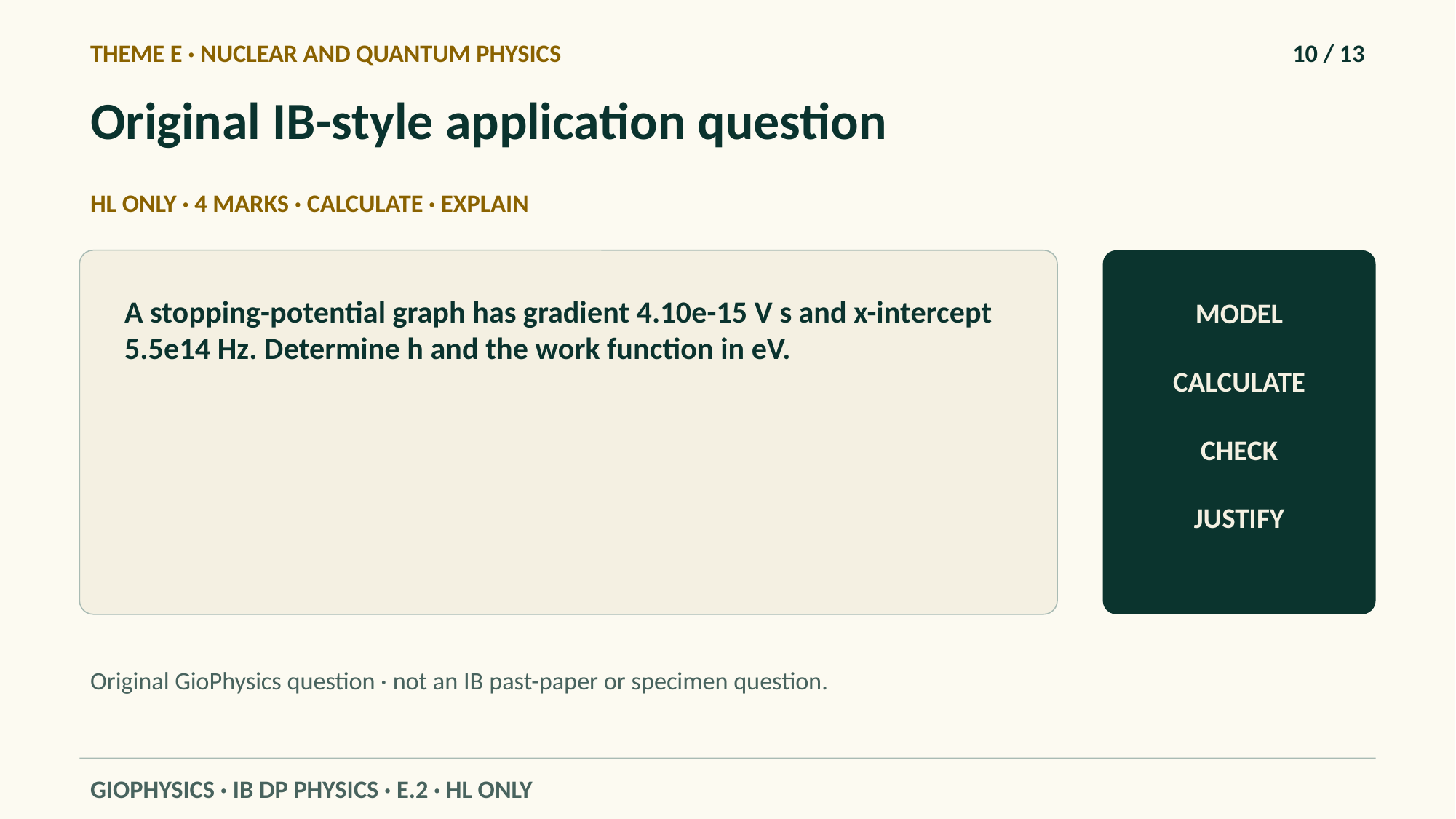

THEME E · NUCLEAR AND QUANTUM PHYSICS
10 / 13
Original IB-style application question
HL ONLY · 4 MARKS · CALCULATE · EXPLAIN

A stopping-potential graph has gradient 4.10e-15 V s and x-intercept 5.5e14 Hz. Determine h and the work function in eV.
MODEL

CALCULATE

CHECK

JUSTIFY
Original GioPhysics question · not an IB past-paper or specimen question.

GIOPHYSICS · IB DP PHYSICS · E.2 · HL ONLY